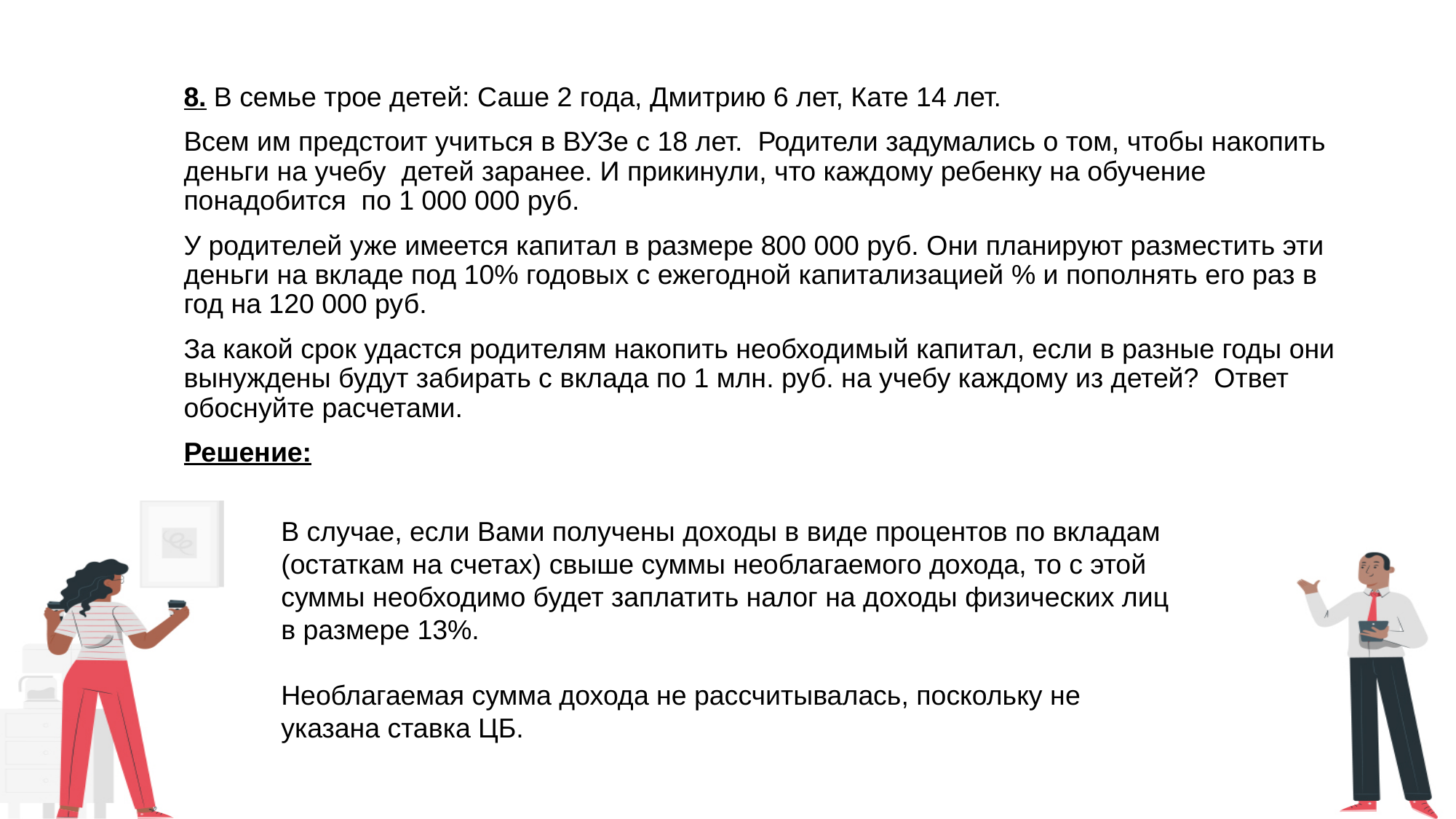

8. В семье трое детей: Саше 2 года, Дмитрию 6 лет, Кате 14 лет.
Всем им предстоит учиться в ВУЗе с 18 лет.  Родители задумались о том, чтобы накопить деньги на учебу  детей заранее. И прикинули, что каждому ребенку на обучение понадобится  по 1 000 000 руб.
У родителей уже имеется капитал в размере 800 000 руб. Они планируют разместить эти деньги на вкладе под 10% годовых с ежегодной капитализацией % и пополнять его раз в год на 120 000 руб.
За какой срок удастся родителям накопить необходимый капитал, если в разные годы они вынуждены будут забирать с вклада по 1 млн. руб. на учебу каждому из детей?  Ответ обоснуйте расчетами.
Решение:
В случае, если Вами получены доходы в виде процентов по вкладам (остаткам на счетах) свыше суммы необлагаемого дохода, то с этой суммы необходимо будет заплатить налог на доходы физических лиц в размере 13%.

Необлагаемая сумма дохода не рассчитывалась, поскольку не указана ставка ЦБ.